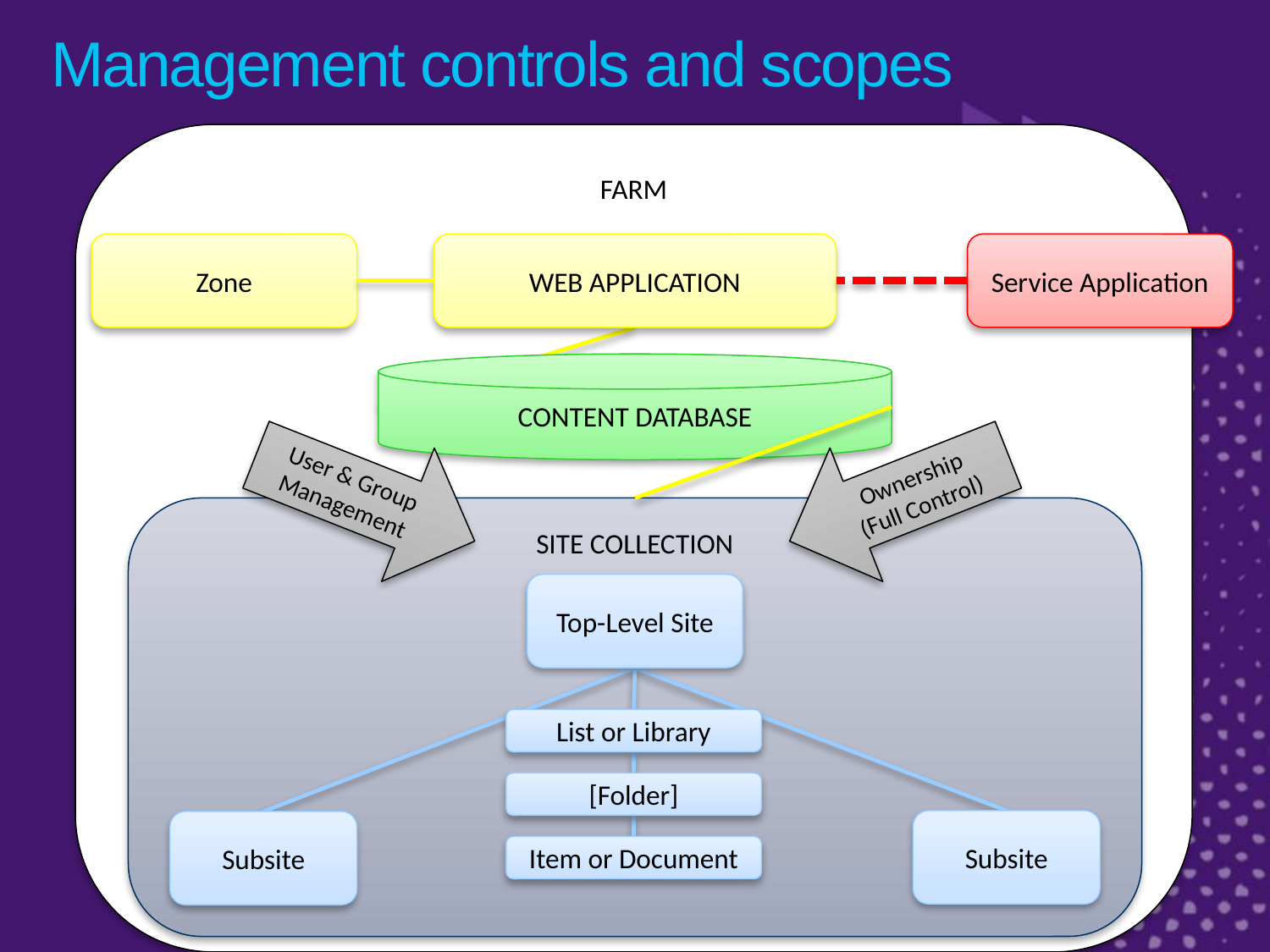

# Management controls and scopes
FARM
Zone
WEB APPLICATION
Service Application
CONTENT DATABASE
User & Group Management
Ownership
(Full Control)
SITE COLLECTION
Top-Level Site
List or Library
[Folder]
Subsite
Subsite
Item or Document